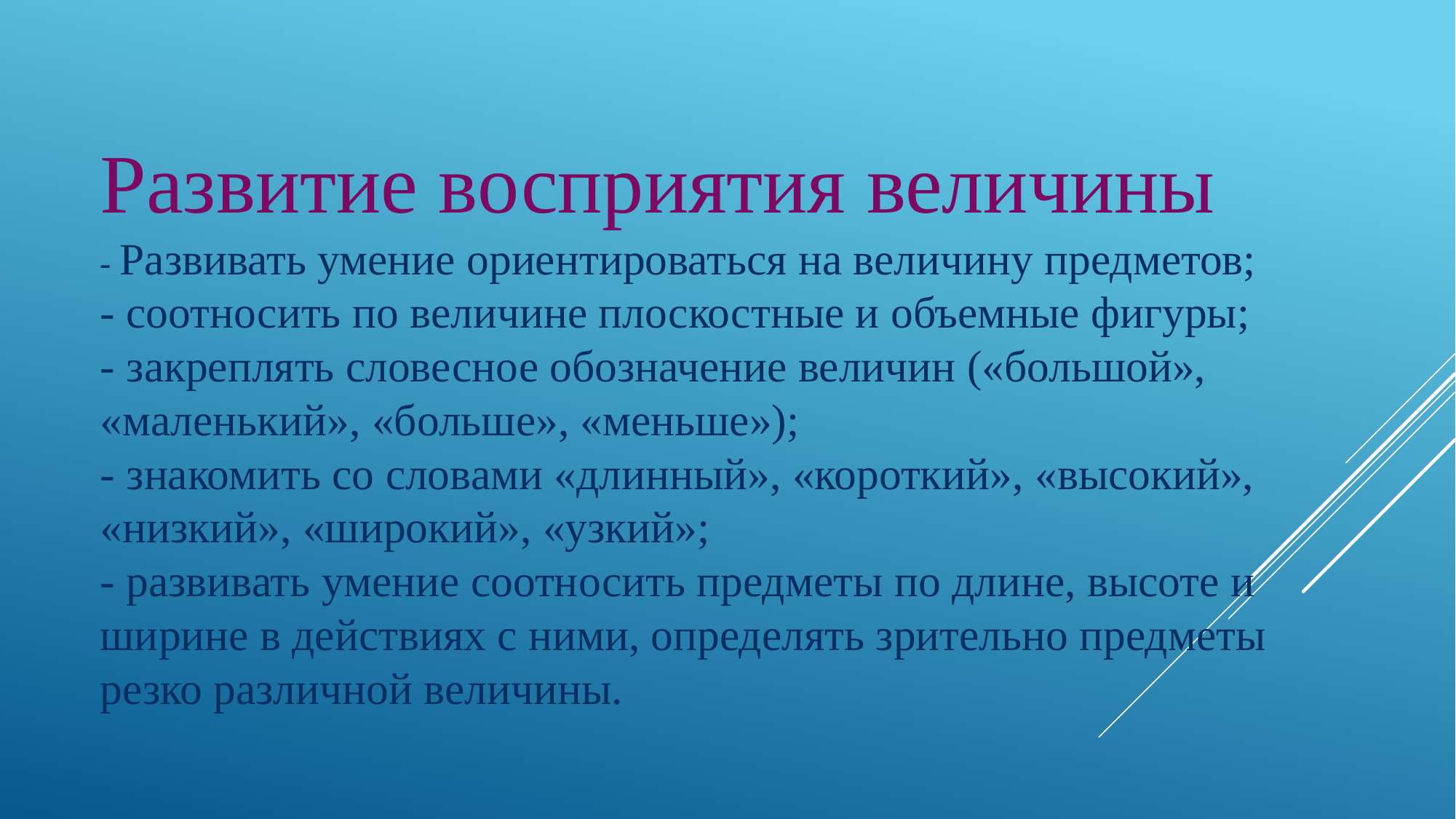

# Развитие восприятия величины - Развивать умение ориентироваться на величину предметов; - соотносить по величине плоскостные и объемные фигуры; - закреплять словесное обозначение величин («большой», «маленький», «больше», «меньше»); - знакомить со словами «длинный», «короткий», «высокий», «низкий», «широкий», «узкий»; - развивать умение соотносить предметы по длине, высоте и ширине в действиях с ними, определять зрительно предметы резко различной величины.